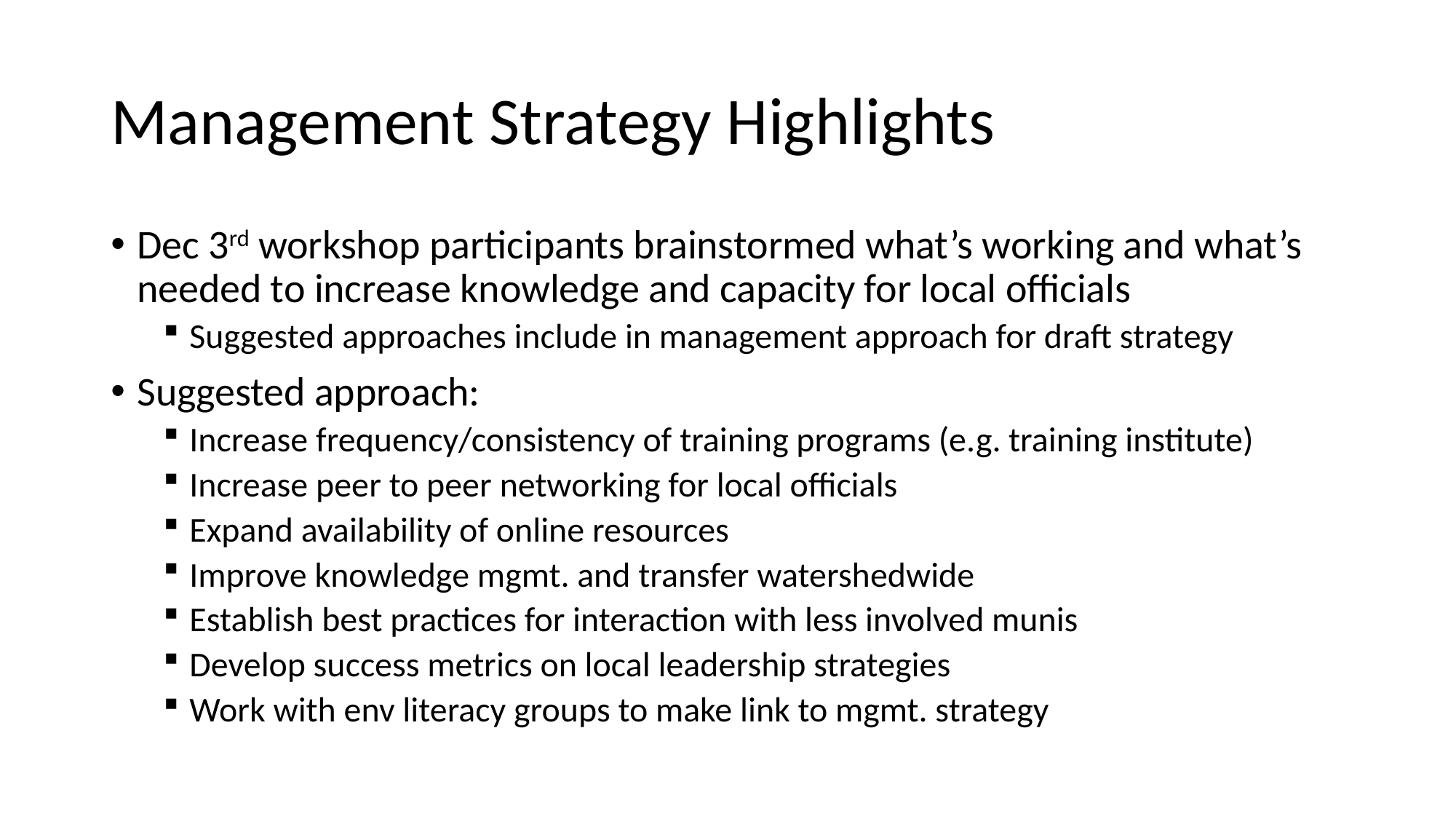

# Management Strategy Highlights
Dec 3rd workshop participants brainstormed what’s working and what’s needed to increase knowledge and capacity for local officials
Suggested approaches include in management approach for draft strategy
Suggested approach:
Increase frequency/consistency of training programs (e.g. training institute)
Increase peer to peer networking for local officials
Expand availability of online resources
Improve knowledge mgmt. and transfer watershedwide
Establish best practices for interaction with less involved munis
Develop success metrics on local leadership strategies
Work with env literacy groups to make link to mgmt. strategy